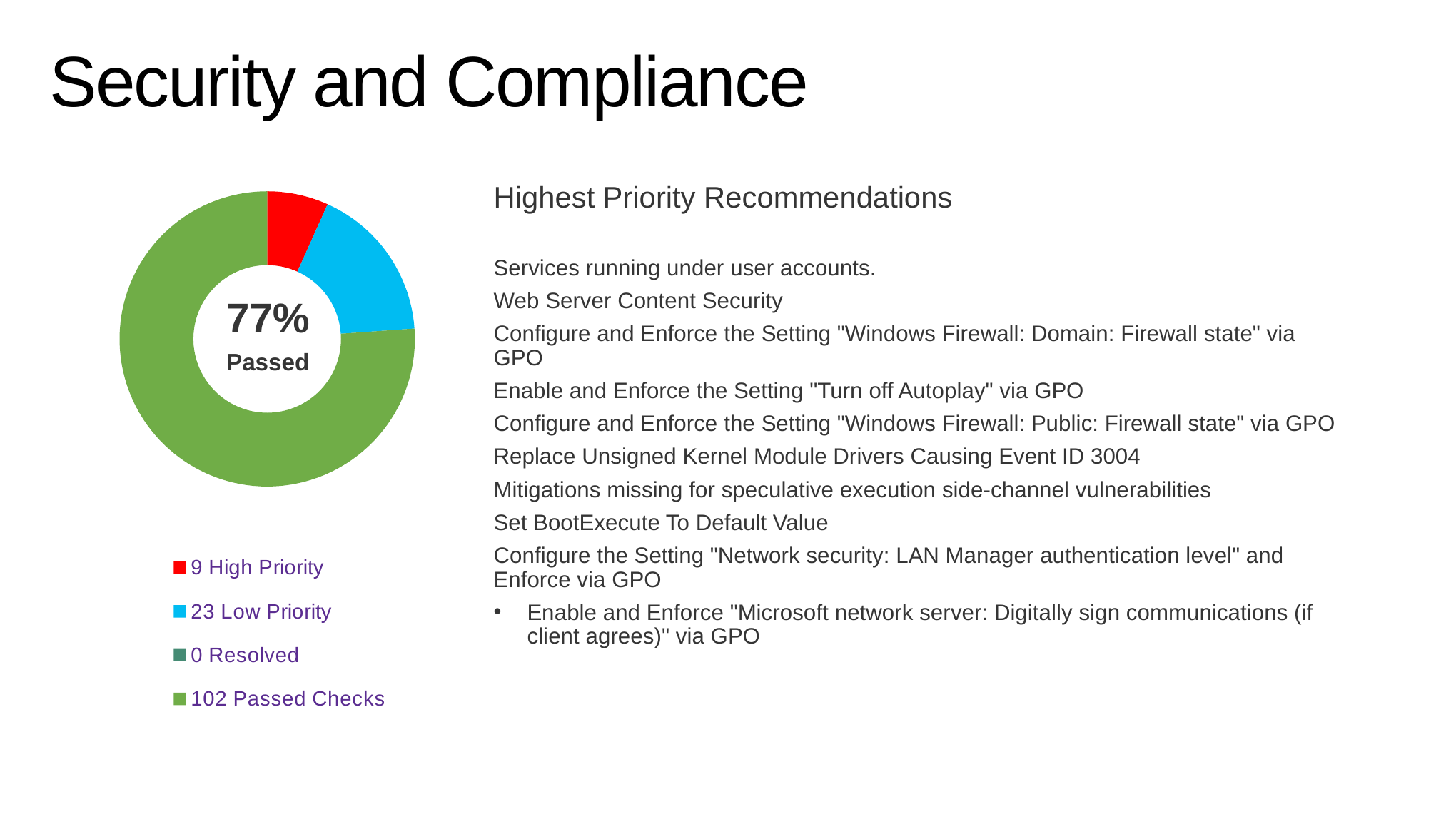

# Security and Compliance

### Chart

| Category | Column1 |
|---|---|
| 9 High Priority  | 9.0 |
|  | None |
| 23 Low Priority | 23.0 |
|  | None |
| 0 Resolved | 0.0 |
|  | None |
| 102 Passed Checks | 102.0 |
Highest Priority Recommendations

Services running under user accounts.
Web Server Content Security
Configure and Enforce the Setting "Windows Firewall: Domain: Firewall state" via GPO
Enable and Enforce the Setting "Turn off Autoplay" via GPO
Configure and Enforce the Setting "Windows Firewall: Public: Firewall state" via GPO
Replace Unsigned Kernel Module Drivers Causing Event ID 3004
Mitigations missing for speculative execution side-channel vulnerabilities
Set BootExecute To Default Value
Configure the Setting "Network security: LAN Manager authentication level" and Enforce via GPO
Enable and Enforce "Microsoft network server: Digitally sign communications (if client agrees)" via GPO
77%
Passed